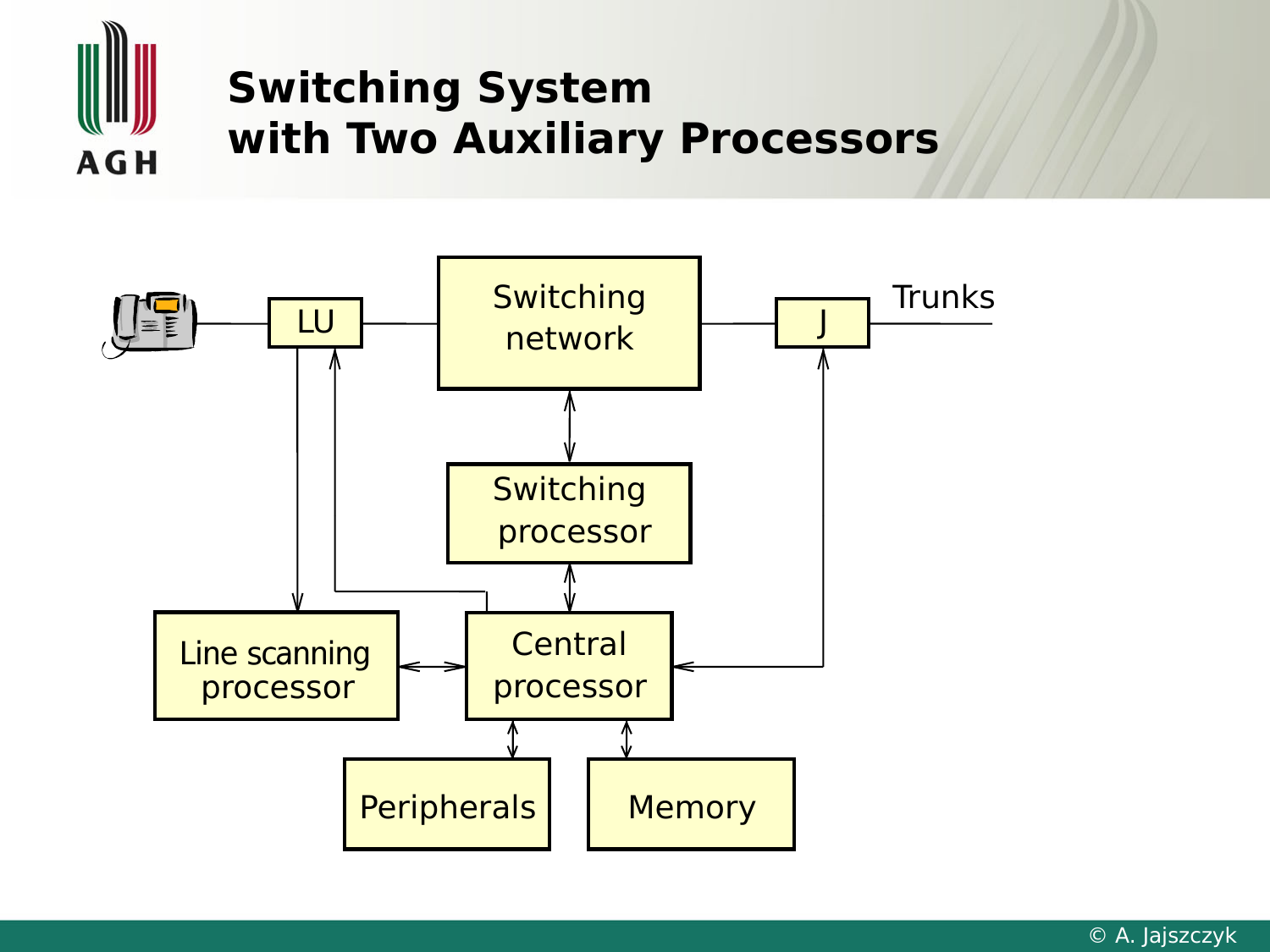

# Switching System with Two Auxiliary Processors

Switching
Trunks

LU
J

network

Switching

 processor

Line scanning

Central

processor
processor

Peripherals

Memory